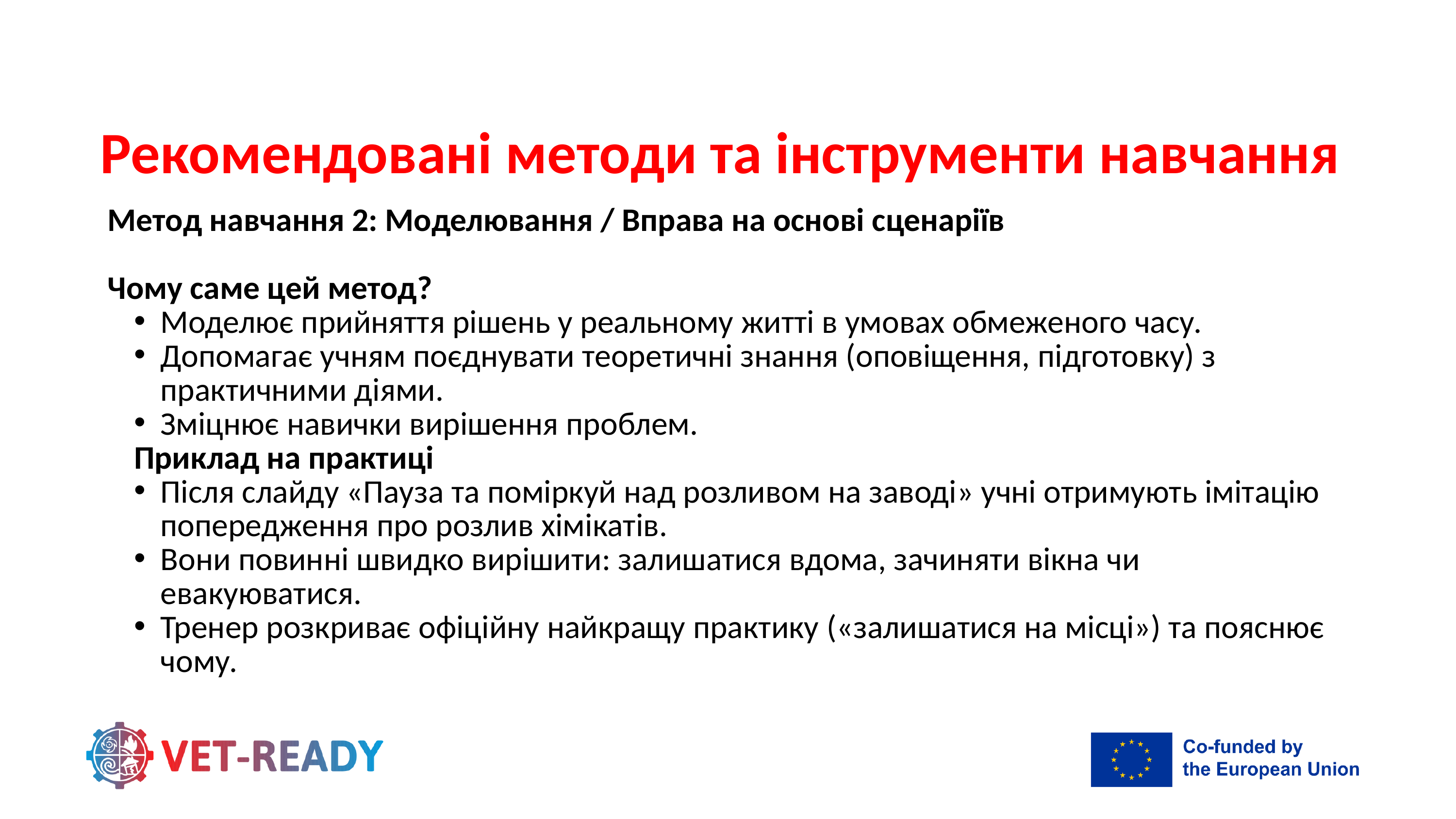

Рекомендовані методи та інструменти навчання
Метод навчання 2: Моделювання / Вправа на основі сценаріїв

Чому саме цей метод?
Моделює прийняття рішень у реальному житті в умовах обмеженого часу.
Допомагає учням поєднувати теоретичні знання (оповіщення, підготовку) з практичними діями.
Зміцнює навички вирішення проблем.
Приклад на практиці
Після слайду «Пауза та поміркуй над розливом на заводі» учні отримують імітацію попередження про розлив хімікатів.
Вони повинні швидко вирішити: залишатися вдома, зачиняти вікна чи евакуюватися.
Тренер розкриває офіційну найкращу практику («залишатися на місці») та пояснює чому.